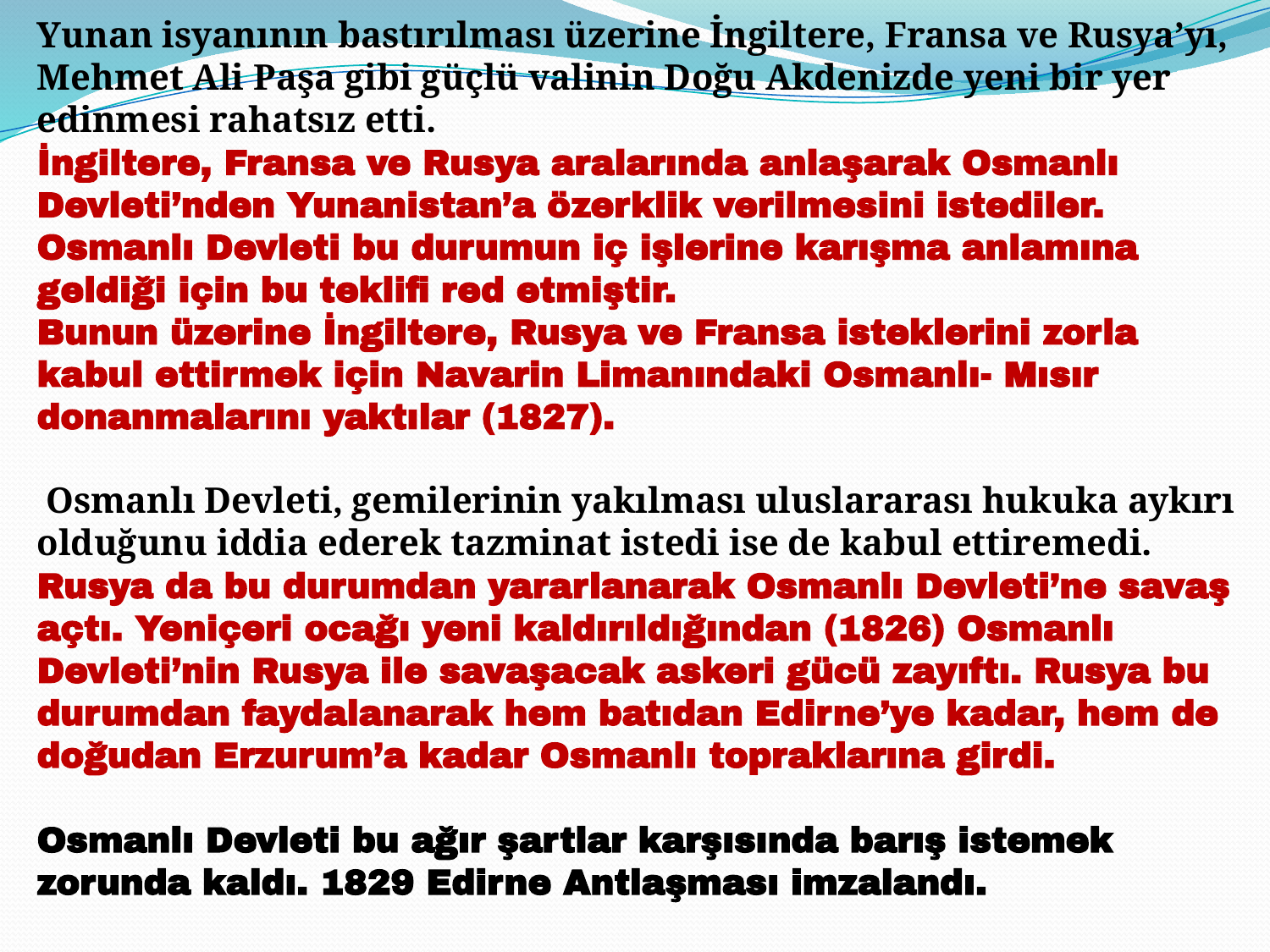

Yunan isyanının bastırılması üzerine İngiltere, Fransa ve Rusya’yı, Mehmet Ali Paşa gibi güçlü valinin Doğu Akdenizde yeni bir yer edinmesi rahatsız etti.
İngiltere, Fransa ve Rusya aralarında anlaşarak Osmanlı Devleti’nden Yunanistan’a özerklik verilmesini istediler. Osmanlı Devleti bu durumun iç işlerine karışma anlamına geldiği için bu teklifi red etmiştir.
Bunun üzerine İngiltere, Rusya ve Fransa isteklerini zorla kabul ettirmek için Navarin Limanındaki Osmanlı- Mısır donanmalarını yaktılar (1827).

 Osmanlı Devleti, gemilerinin yakılması uluslararası hukuka aykırı olduğunu iddia ederek tazminat istedi ise de kabul ettiremedi.
Rusya da bu durumdan yararlanarak Osmanlı Devleti’ne savaş açtı. Yeniçeri ocağı yeni kaldırıldığından (1826) Osmanlı Devleti’nin Rusya ile savaşacak askeri gücü zayıftı. Rusya bu durumdan faydalanarak hem batıdan Edirne’ye kadar, hem de doğudan Erzurum’a kadar Osmanlı topraklarına girdi.

Osmanlı Devleti bu ağır şartlar karşısında barış istemek zorunda kaldı. 1829 Edirne Antlaşması imzalandı.